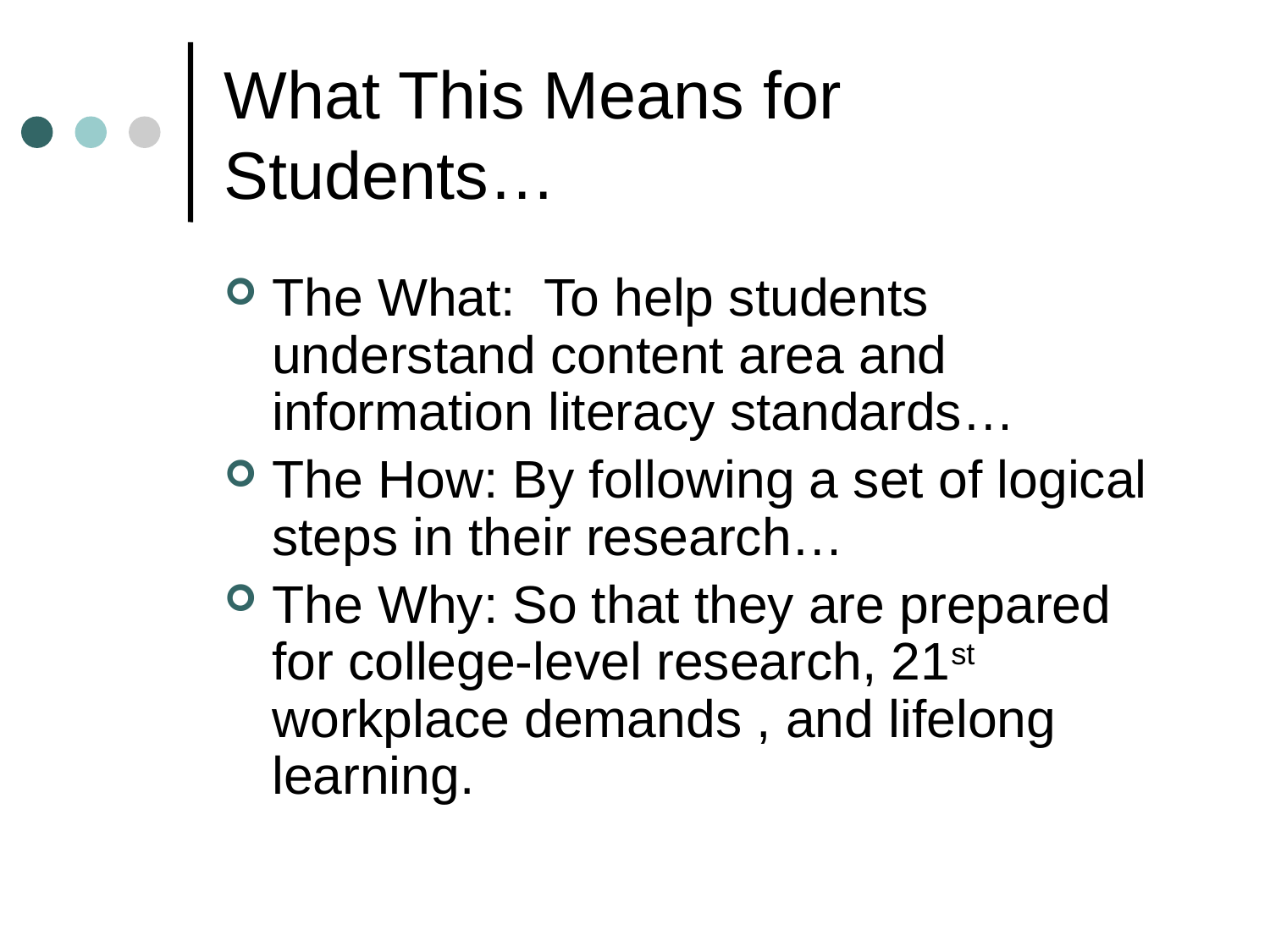

# What This Means for Students…
The What:  To help students understand content area and information literacy standards…
The How: By following a set of logical steps in their research…
The Why: So that they are prepared for college-level research, 21st workplace demands , and lifelong learning.